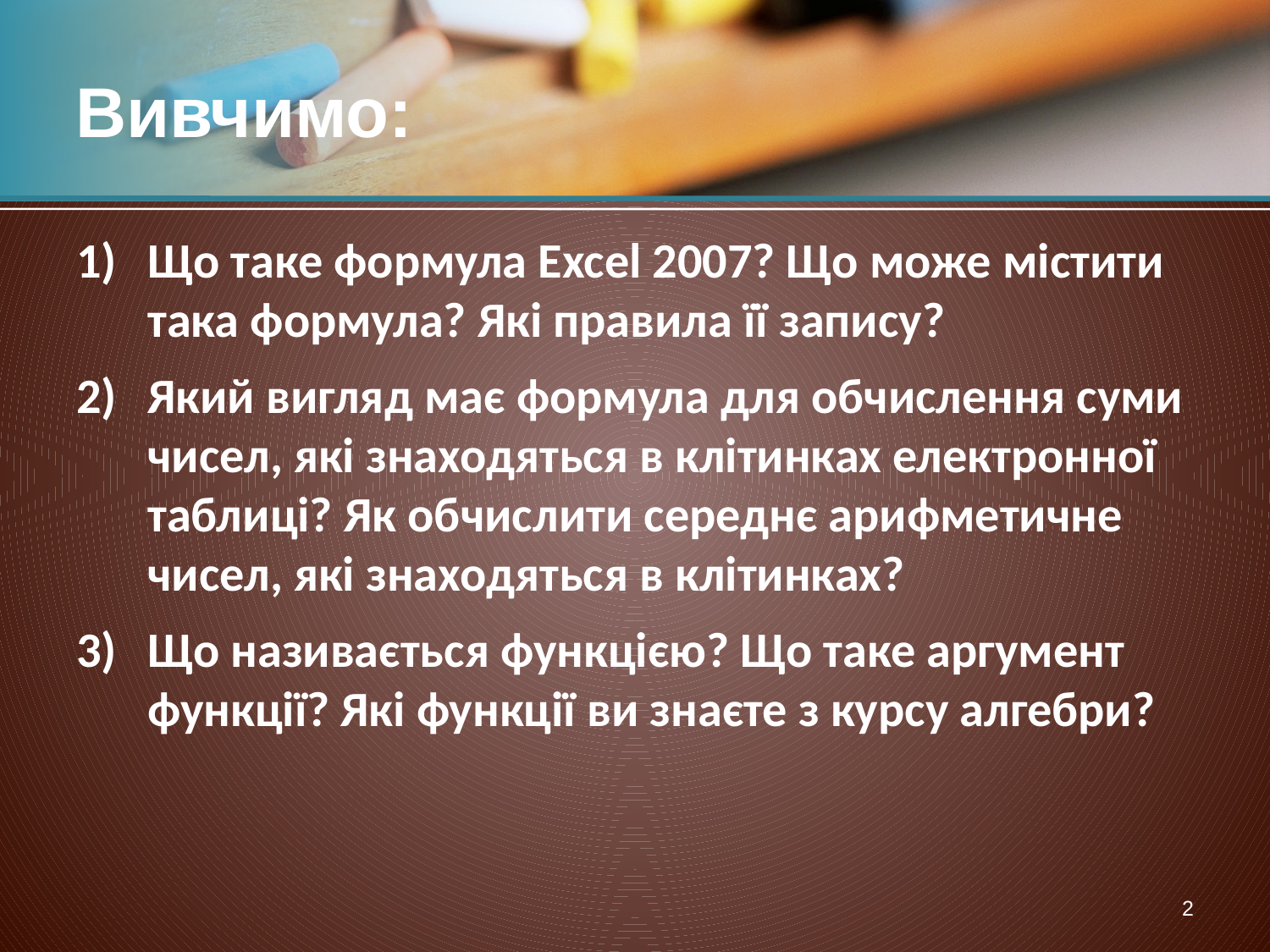

# Вивчимо:
Що таке формула Excel 2007? Що може містити така формула? Які правила її запису?
Який вигляд має формула для обчислення суми чисел, які знаходяться в клітинках електронної таблиці? Як обчислити середнє арифметичне чисел, які знаходяться в клітинках?
Що називається функцією? Що таке аргумент функції? Які функції ви знаєте з курсу алгебри?
2